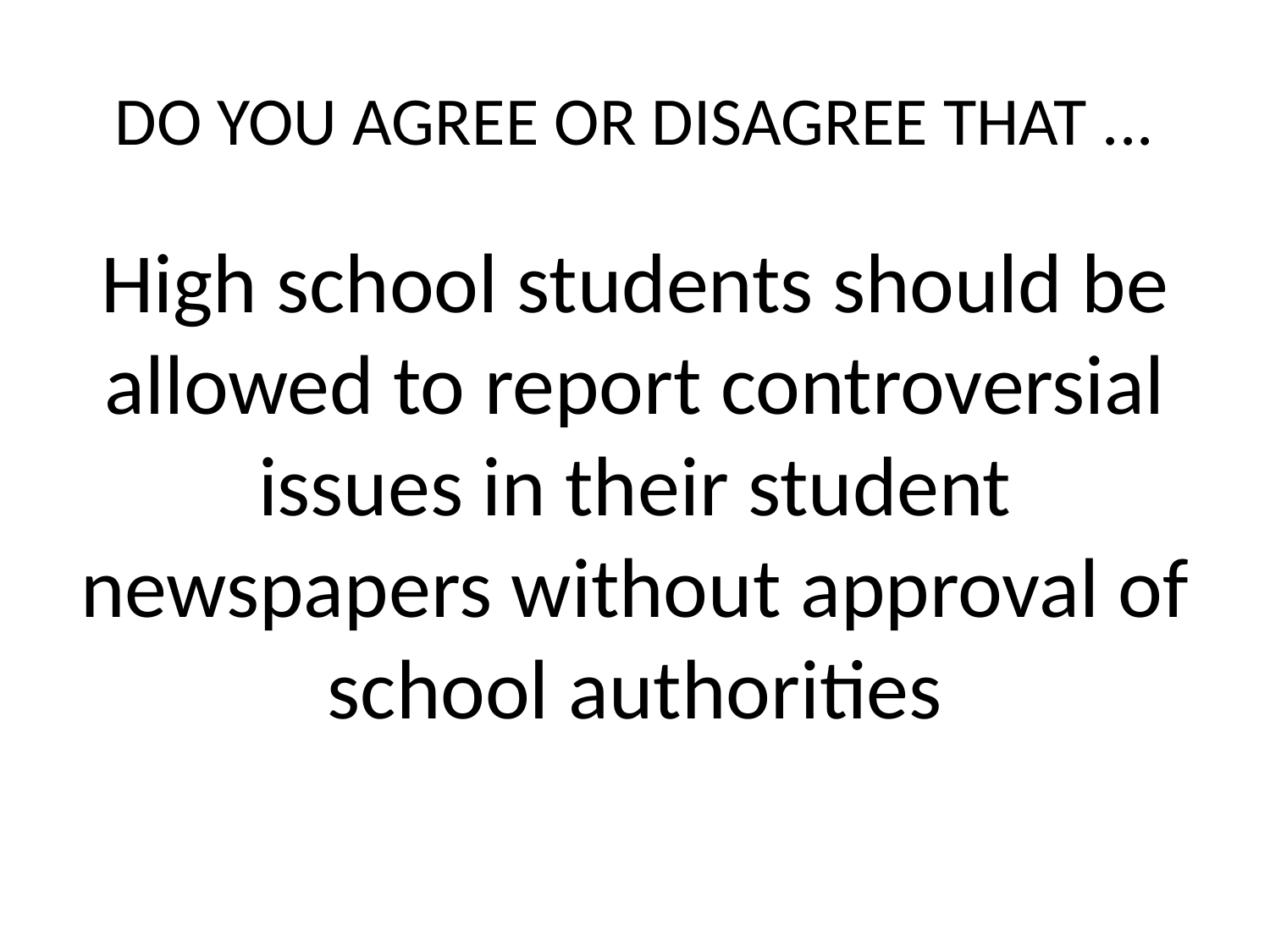

# DO YOU AGREE OR DISAGREE THAT ...
High school students should be allowed to report controversial issues in their student newspapers without approval of school authorities